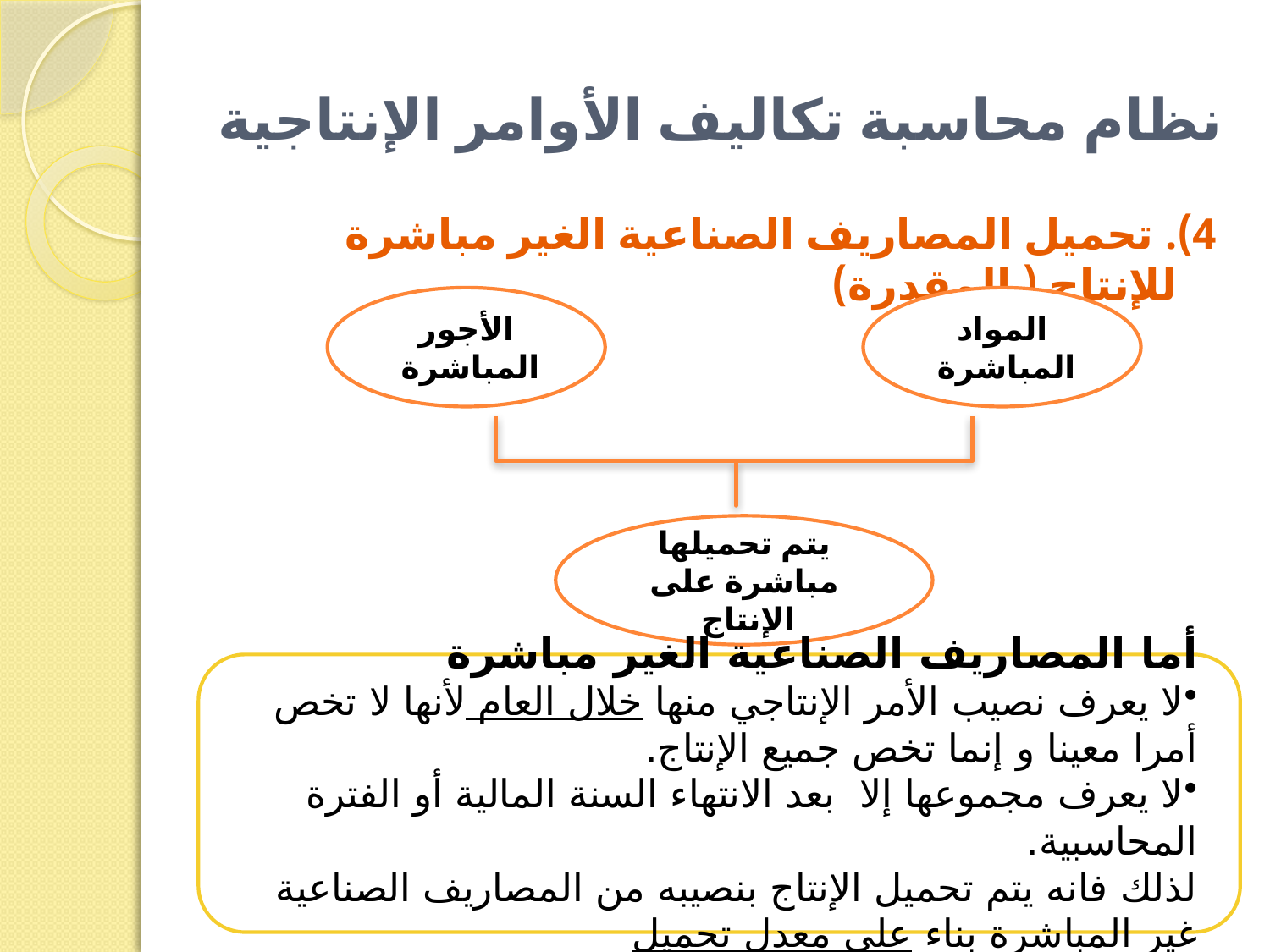

# نظام محاسبة تكاليف الأوامر الإنتاجية
4). تحميل المصاريف الصناعية الغير مباشرة للإنتاج ( المقدرة)

الأجور المباشرة
المواد المباشرة
يتم تحميلها مباشرة على الإنتاج

أما المصاريف الصناعية الغير مباشرة
لا يعرف نصيب الأمر الإنتاجي منها خلال العام لأنها لا تخص أمرا معينا و إنما تخص جميع الإنتاج.
لا يعرف مجموعها إلا  بعد الانتهاء السنة المالية أو الفترة المحاسبية.
لذلك فانه يتم تحميل الإنتاج بنصيبه من المصاريف الصناعية غير المباشرة بناء على معدل تحميل